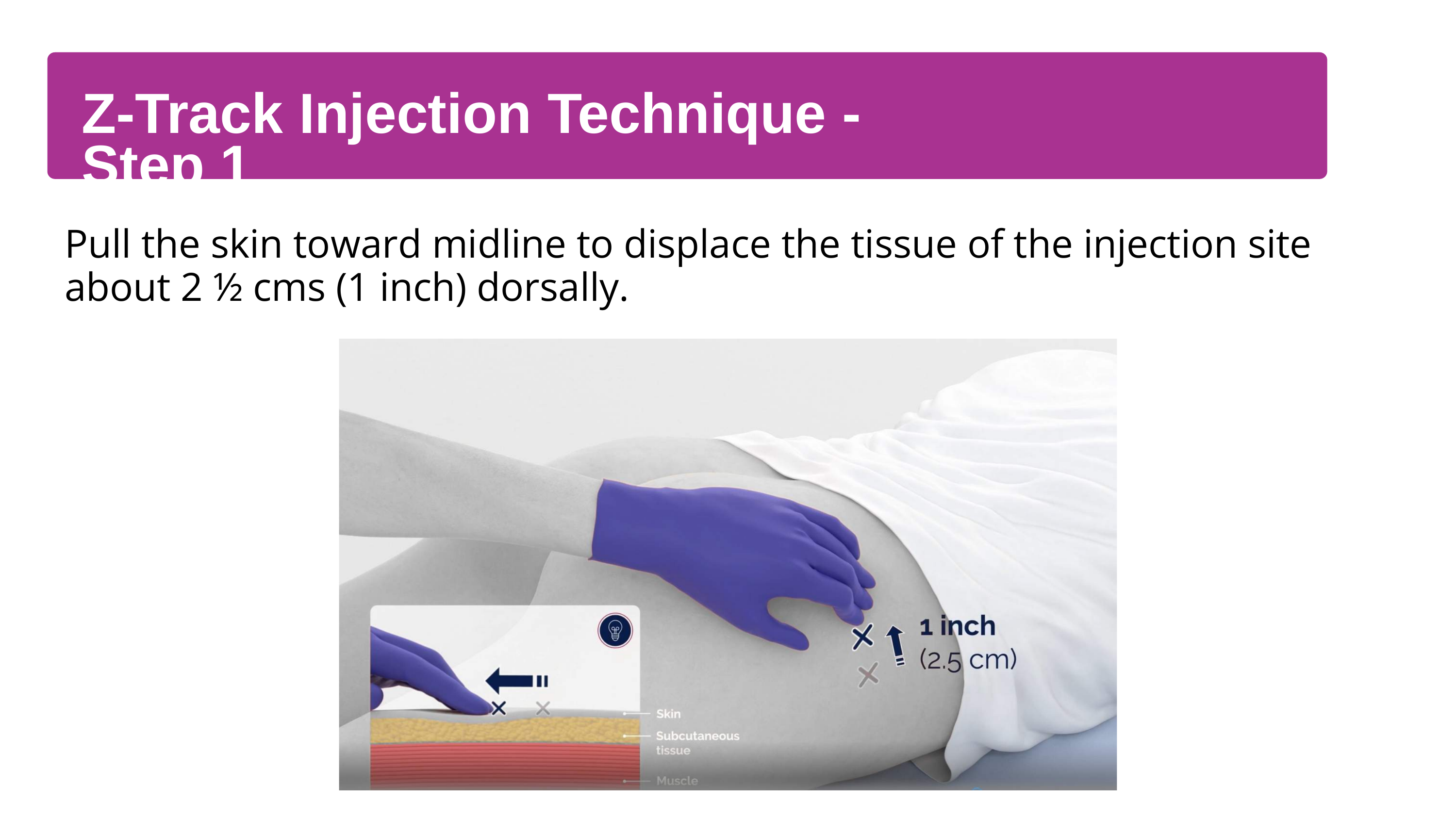

Z-Track Injection Technique - Step 1
Pull the skin toward midline to displace the tissue of the injection site about 2 ½ cms (1 inch) dorsally.